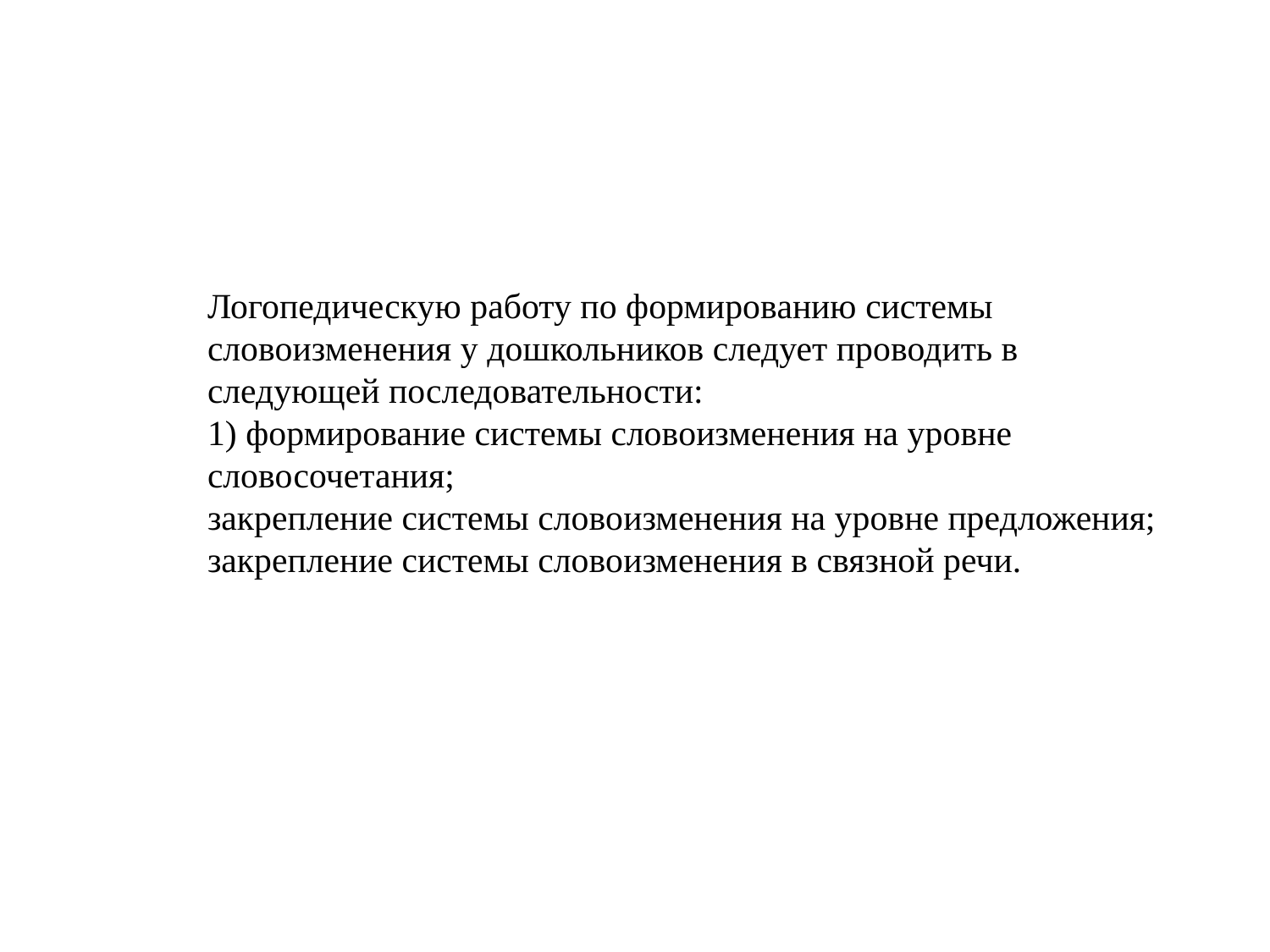

Логопедическую работу по формированию системы словоизменения у дошкольников следует проводить в следующей последовательности:
1) формирование системы словоизменения на уровне словосочетания;
закрепление системы словоизменения на уровне предложения;
закрепление системы словоизменения в связной речи.